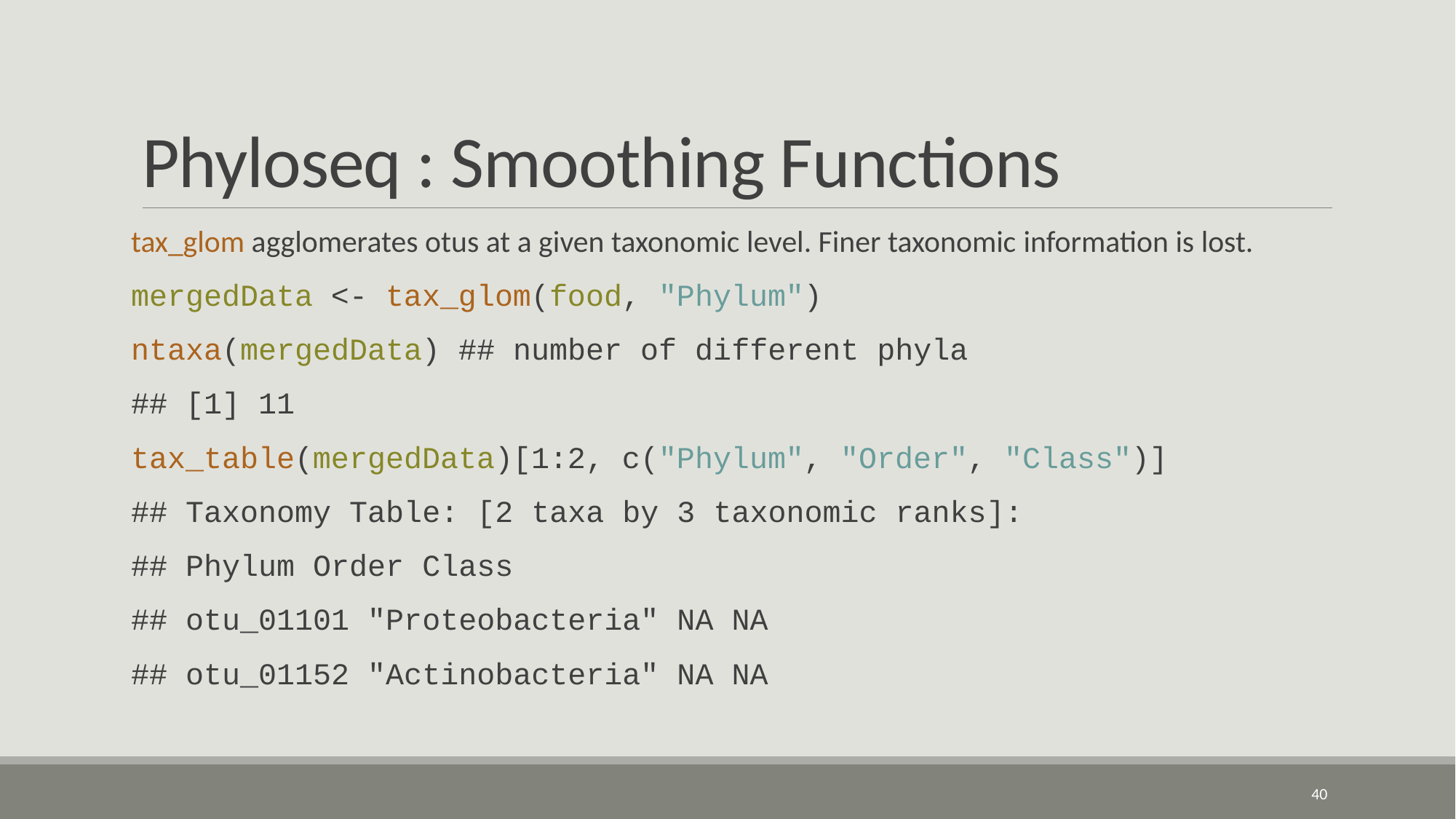

# Phyloseq : Smoothing Functions
tax_glom agglomerates otus at a given taxonomic level. Finer taxonomic information is lost.
mergedData <- tax_glom(food, "Phylum")
ntaxa(mergedData) ## number of different phyla
## [1] 11
tax_table(mergedData)[1:2, c("Phylum", "Order", "Class")]
## Taxonomy Table: [2 taxa by 3 taxonomic ranks]:
## Phylum Order Class
## otu_01101 "Proteobacteria" NA NA
## otu_01152 "Actinobacteria" NA NA
40